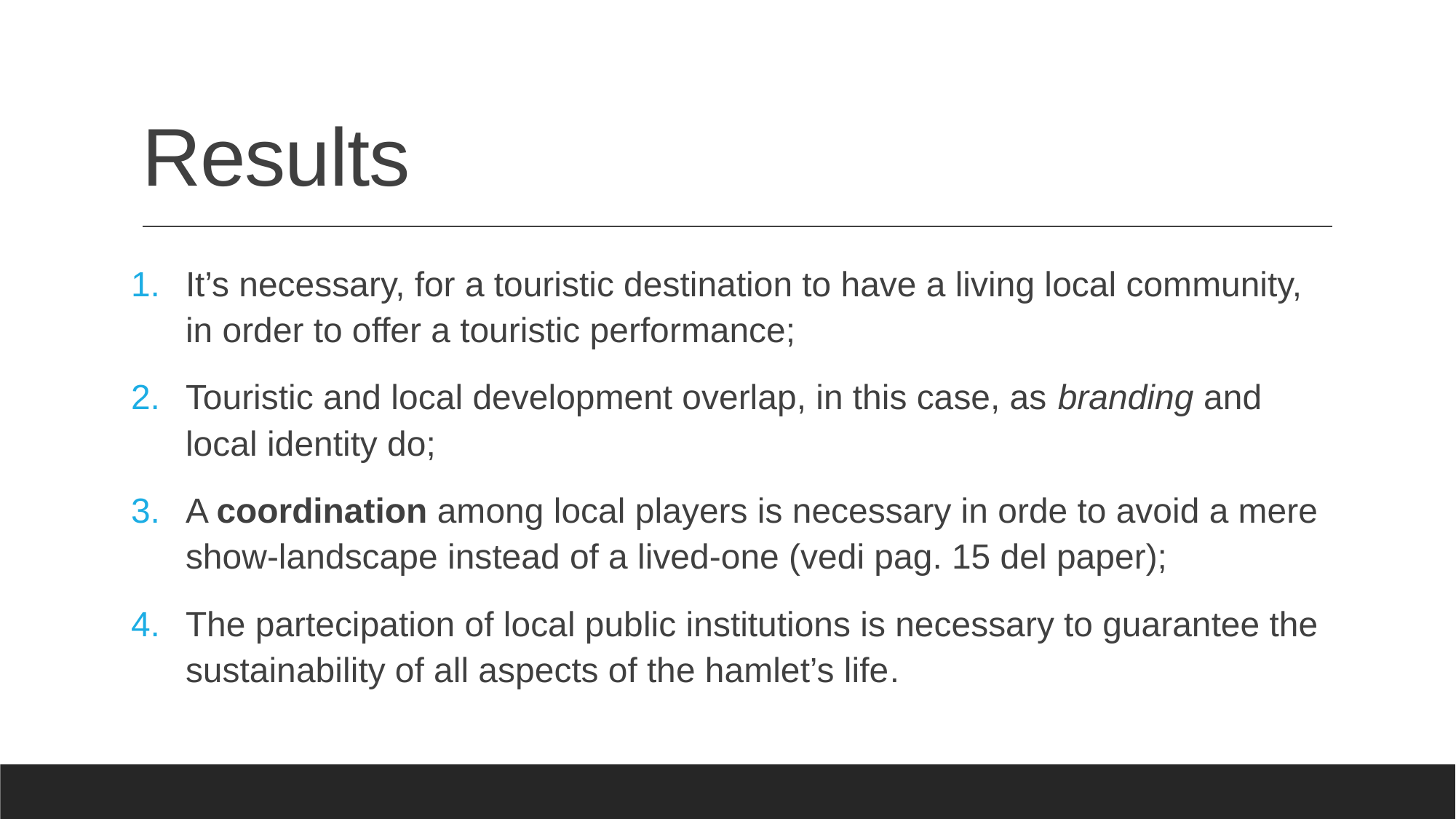

# Results
It’s necessary, for a touristic destination to have a living local community, in order to offer a touristic performance;
Touristic and local development overlap, in this case, as branding and local identity do;
A coordination among local players is necessary in orde to avoid a mere show-landscape instead of a lived-one (vedi pag. 15 del paper);
The partecipation of local public institutions is necessary to guarantee the sustainability of all aspects of the hamlet’s life.